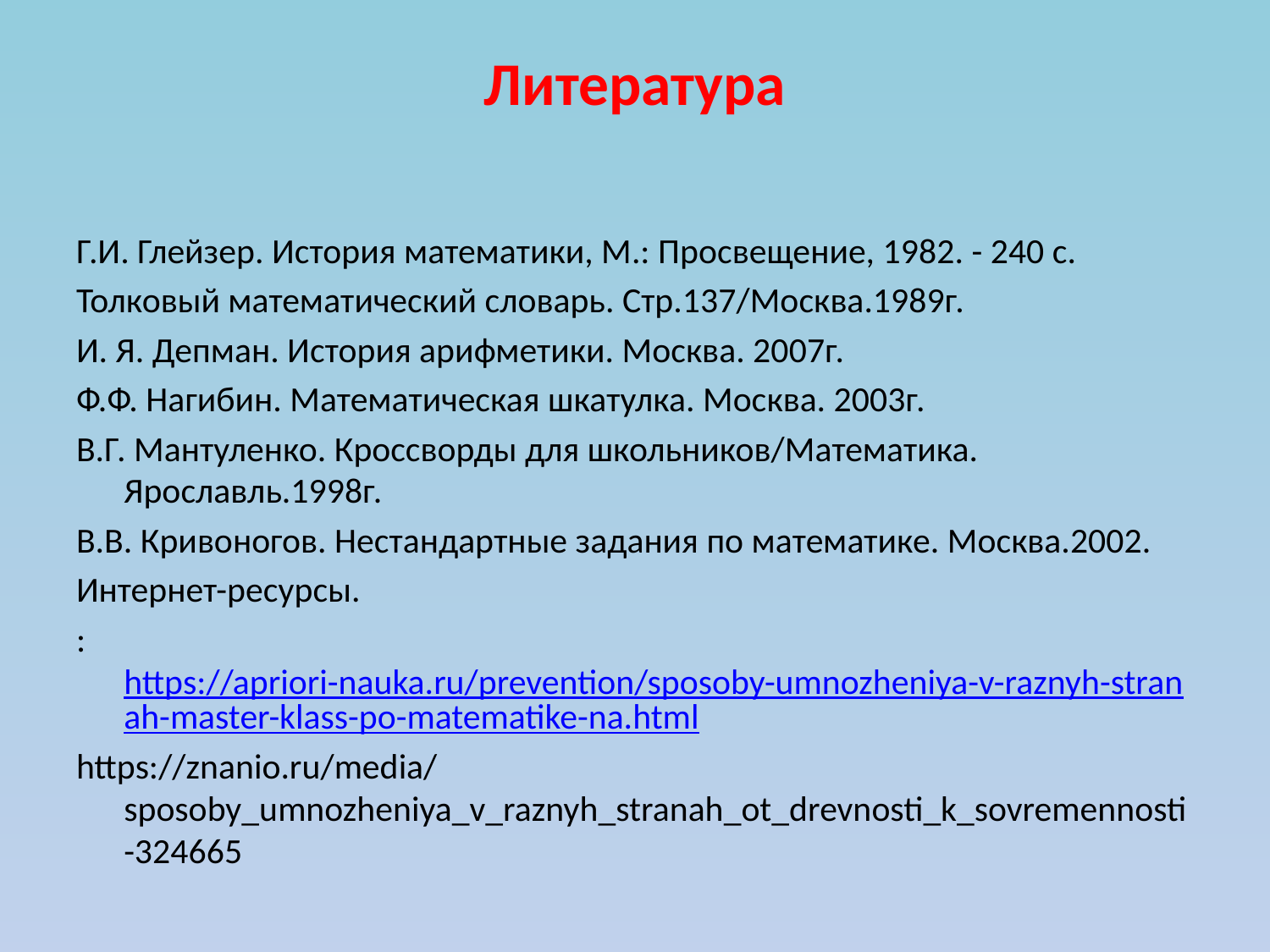

# Литература
Г.И. Глейзер. История математики, М.: Просвещение, 1982. - 240 с.
Толковый математический словарь. Стр.137/Москва.1989г.
И. Я. Депман. История арифметики. Москва. 2007г.
Ф.Ф. Нагибин. Математическая шкатулка. Москва. 2003г.
В.Г. Мантуленко. Кроссворды для школьников/Математика. Ярославль.1998г.
В.В. Кривоногов. Нестандартные задания по математике. Москва.2002.
Интернет-ресурсы.
: https://apriori-nauka.ru/prevention/sposoby-umnozheniya-v-raznyh-stranah-master-klass-po-matematike-na.html
https://znanio.ru/media/sposoby_umnozheniya_v_raznyh_stranah_ot_drevnosti_k_sovremennosti-324665